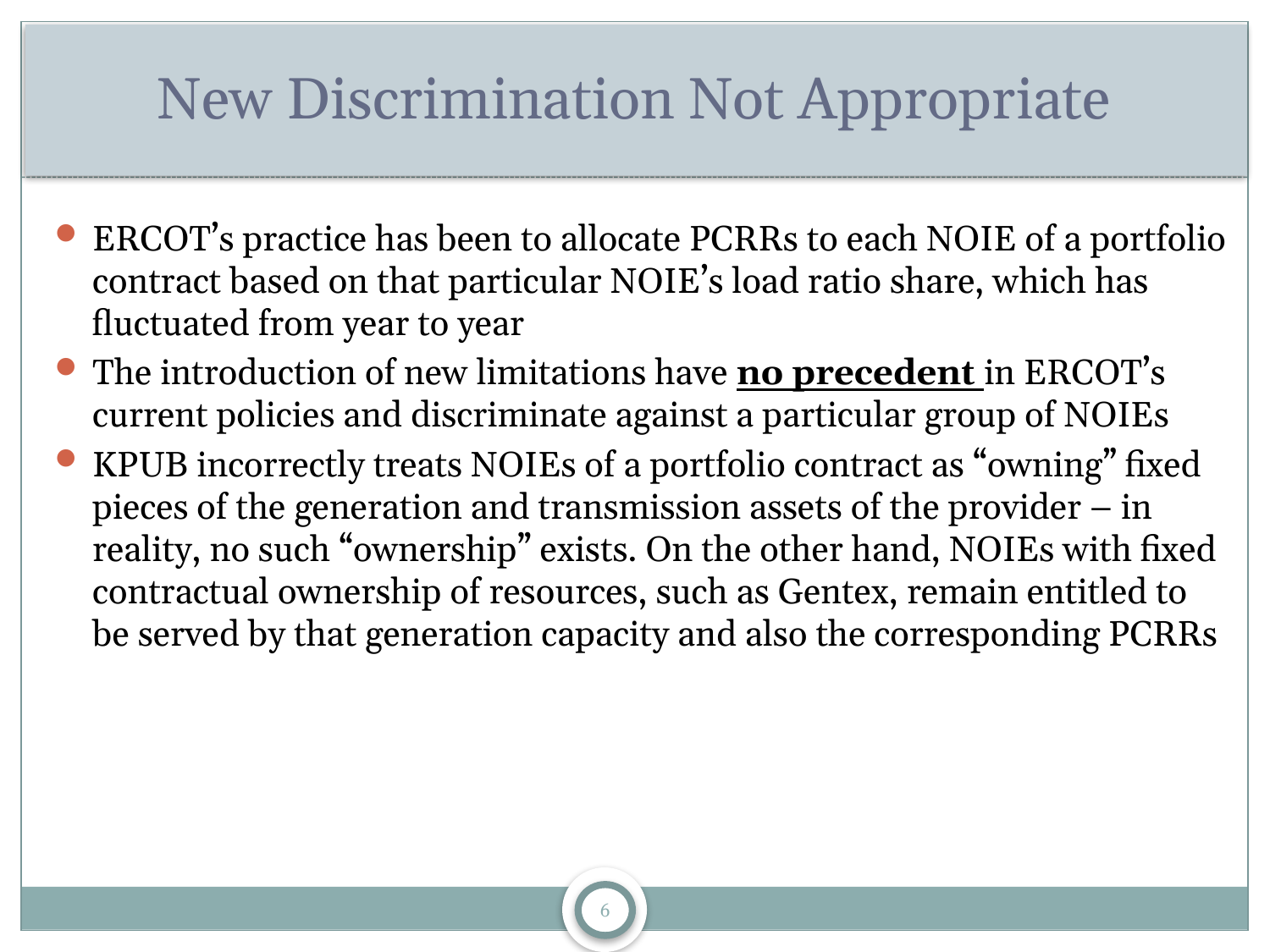

# New Discrimination Not Appropriate
ERCOT’s practice has been to allocate PCRRs to each NOIE of a portfolio contract based on that particular NOIE’s load ratio share, which has fluctuated from year to year
The introduction of new limitations have no precedent in ERCOT’s current policies and discriminate against a particular group of NOIEs
KPUB incorrectly treats NOIEs of a portfolio contract as “owning” fixed pieces of the generation and transmission assets of the provider – in reality, no such “ownership” exists. On the other hand, NOIEs with fixed contractual ownership of resources, such as Gentex, remain entitled to be served by that generation capacity and also the corresponding PCRRs